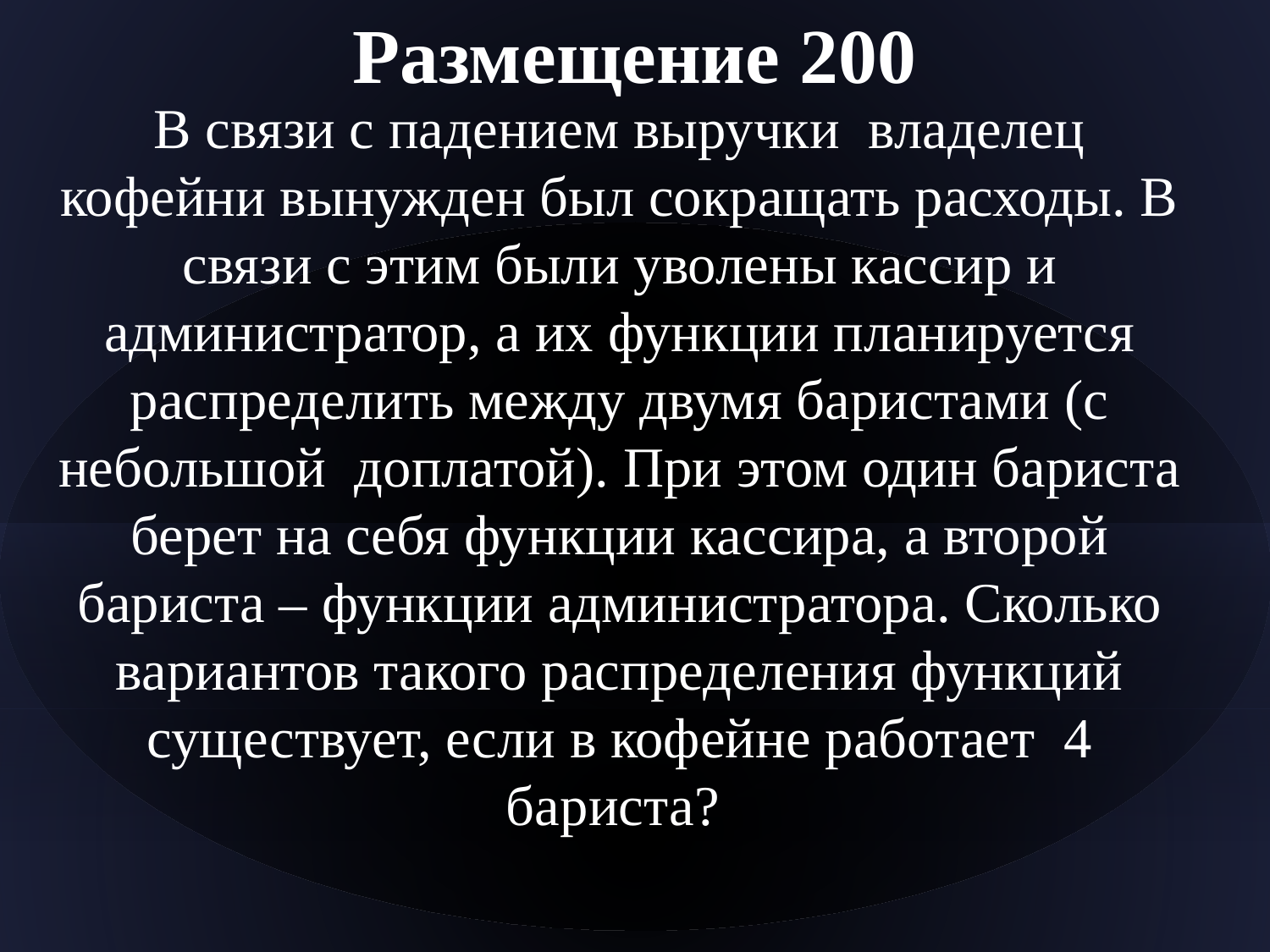

Размещение 200
В связи с падением выручки  владелец кофейни вынужден был сокращать расходы. В связи с этим были уволены кассир и администратор, а их функции планируется распределить между двумя баристами (с небольшой  доплатой). При этом один бариста берет на себя функции кассира, а второй бариста – функции администратора. Сколько вариантов такого распределения функций существует, если в кофейне работает  4 бариста?